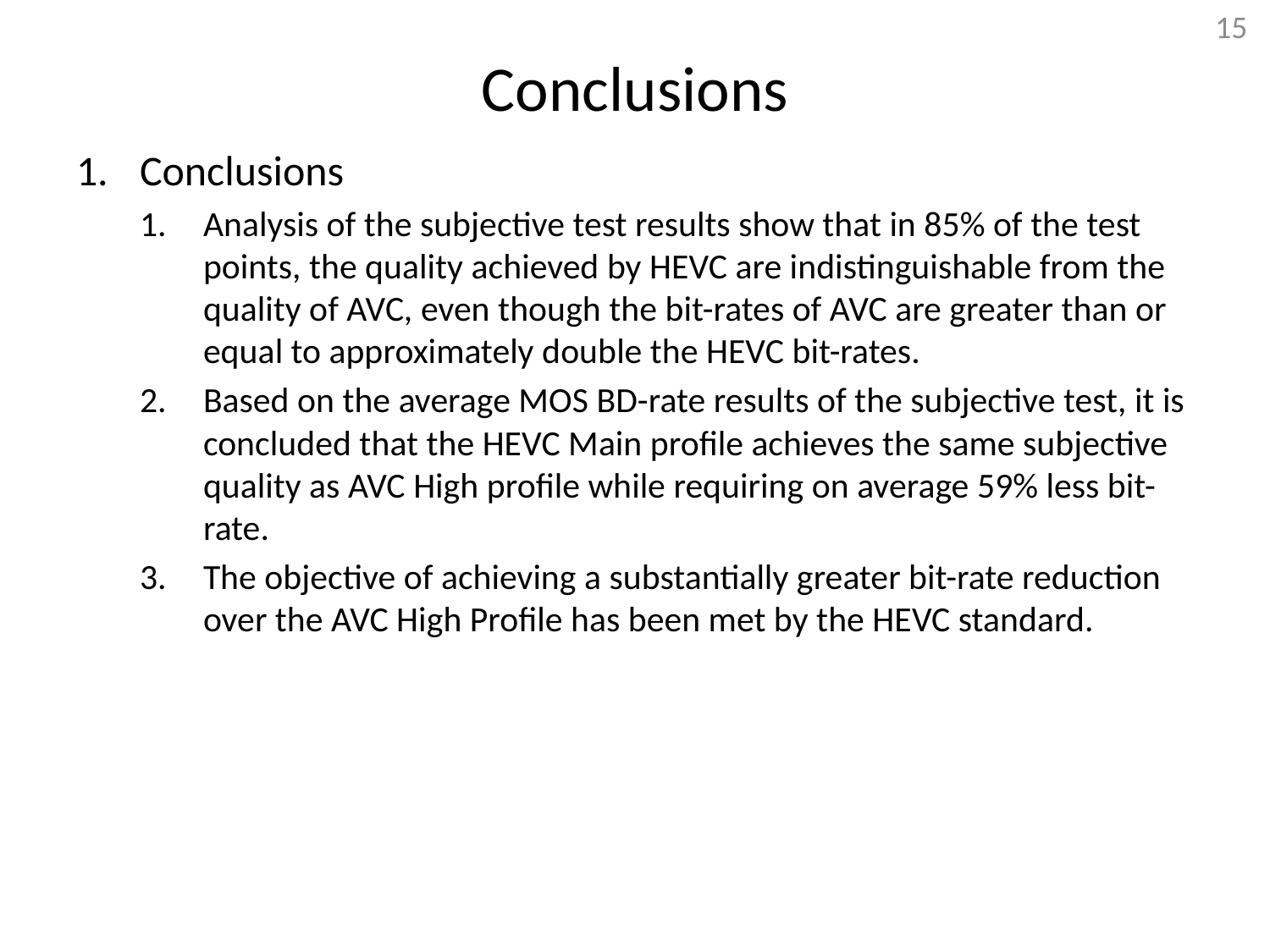

15
# Conclusions
Conclusions
Analysis of the subjective test results show that in 85% of the test points, the quality achieved by HEVC are indistinguishable from the quality of AVC, even though the bit-rates of AVC are greater than or equal to approximately double the HEVC bit-rates.
Based on the average MOS BD-rate results of the subjective test, it is concluded that the HEVC Main profile achieves the same subjective quality as AVC High profile while requiring on average 59% less bit-rate.
The objective of achieving a substantially greater bit-rate reduction over the AVC High Profile has been met by the HEVC standard.